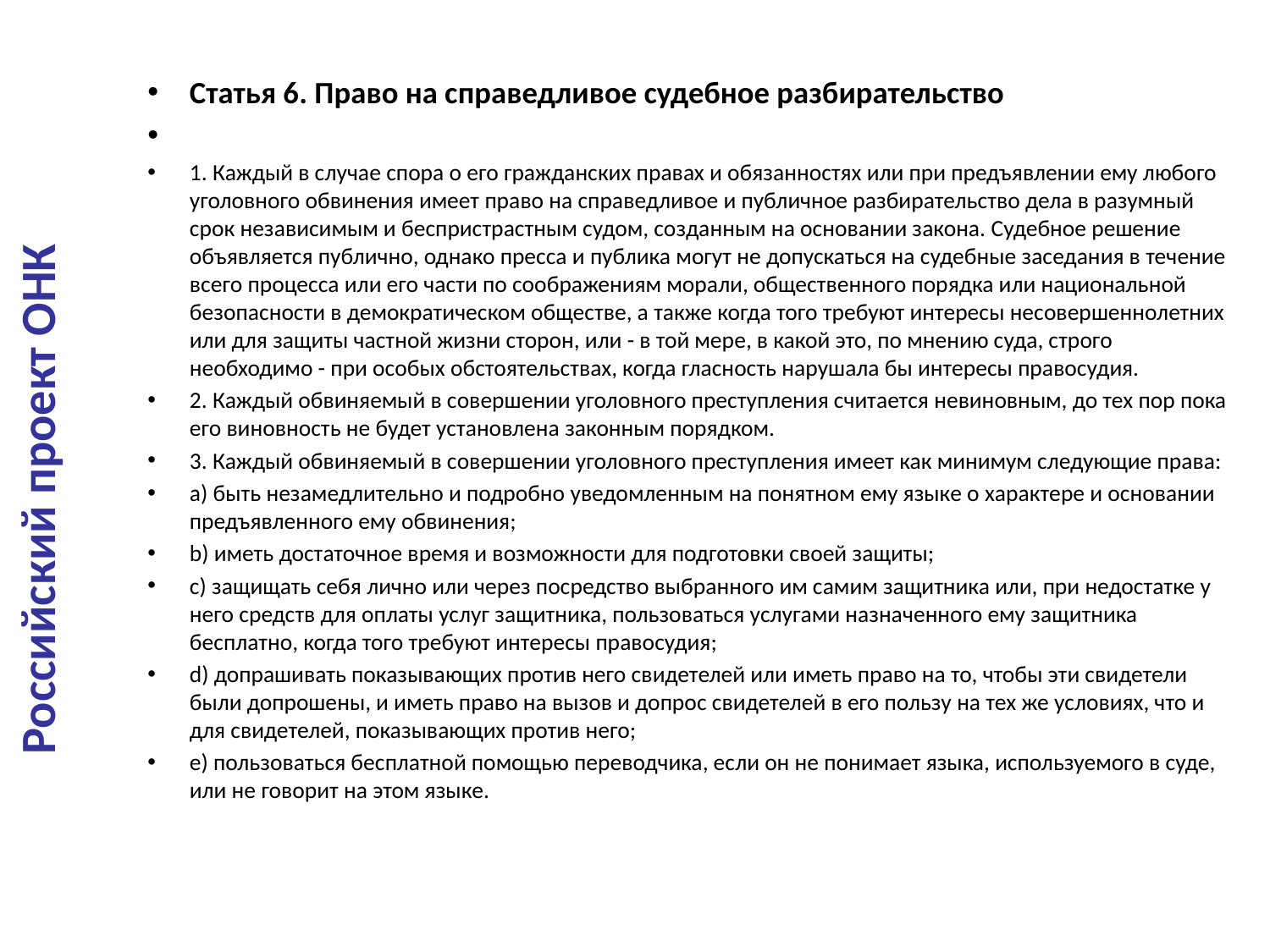

Статья 6. Право на справедливое судебное разбирательство

1. Каждый в случае спора о его гражданских правах и обязанностях или при предъявлении ему любого уголовного обвинения имеет право на справедливое и публичное разбирательство дела в разумный срок независимым и беспристрастным судом, созданным на основании закона. Судебное решение объявляется публично, однако пресса и публика могут не допускаться на судебные заседания в течение всего процесса или его части по соображениям морали, общественного порядка или национальной безопасности в демократическом обществе, а также когда того требуют интересы несовершеннолетних или для защиты частной жизни сторон, или - в той мере, в какой это, по мнению суда, строго необходимо - при особых обстоятельствах, когда гласность нарушала бы интересы правосудия.
2. Каждый обвиняемый в совершении уголовного преступления считается невиновным, до тех пор пока его виновность не будет установлена законным порядком.
3. Каждый обвиняемый в совершении уголовного преступления имеет как минимум следующие права:
a) быть незамедлительно и подробно уведомленным на понятном ему языке о характере и основании предъявленного ему обвинения;
b) иметь достаточное время и возможности для подготовки своей защиты;
c) защищать себя лично или через посредство выбранного им самим защитника или, при недостатке у него средств для оплаты услуг защитника, пользоваться услугами назначенного ему защитника бесплатно, когда того требуют интересы правосудия;
d) допрашивать показывающих против него свидетелей или иметь право на то, чтобы эти свидетели были допрошены, и иметь право на вызов и допрос свидетелей в его пользу на тех же условиях, что и для свидетелей, показывающих против него;
e) пользоваться бесплатной помощью переводчика, если он не понимает языка, используемого в суде, или не говорит на этом языке.
Российский проект ОНК